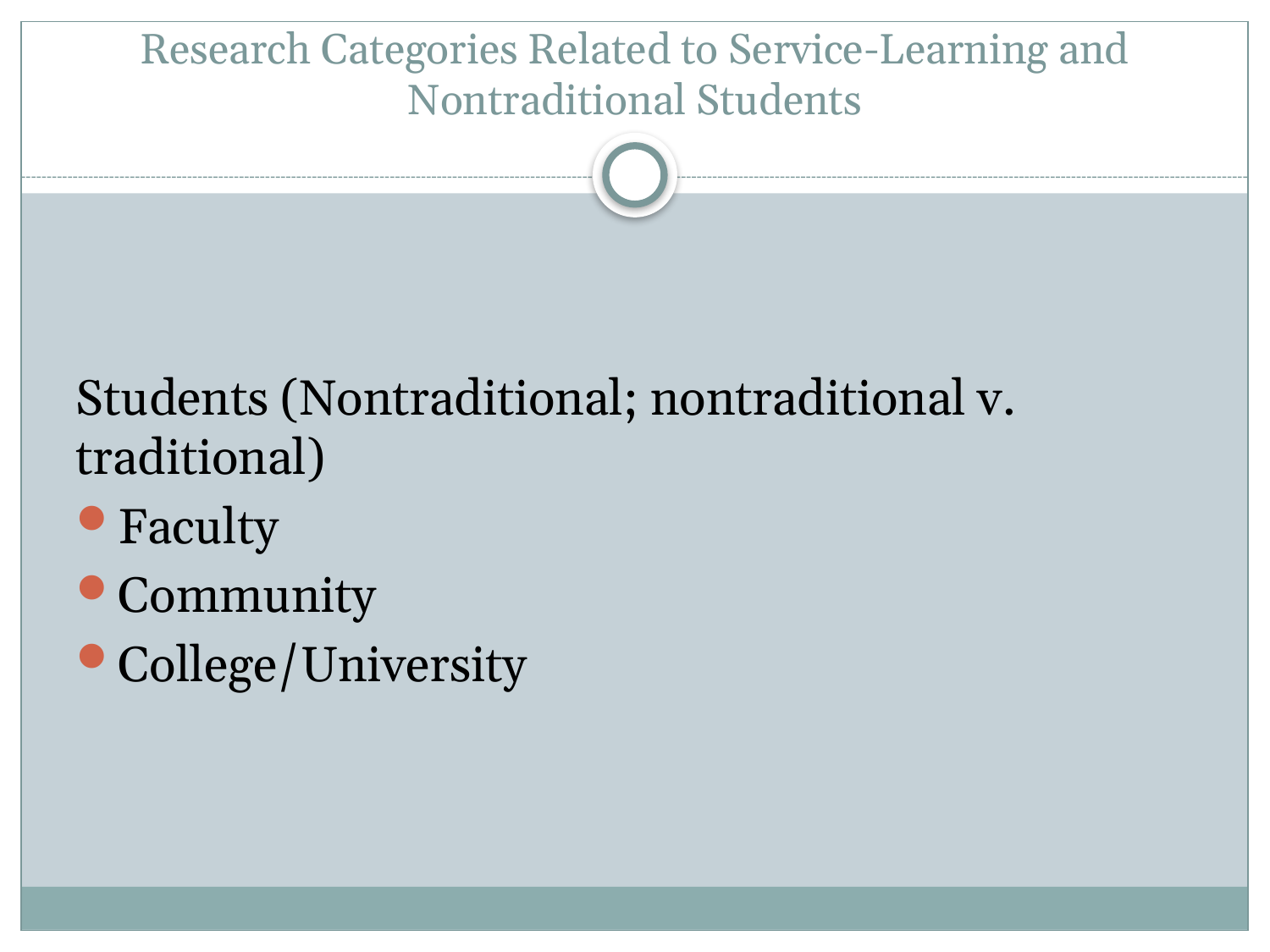

# Research Categories Related to Service-Learning and Nontraditional Students
Students (Nontraditional; nontraditional v. traditional)
Faculty
Community
College/University